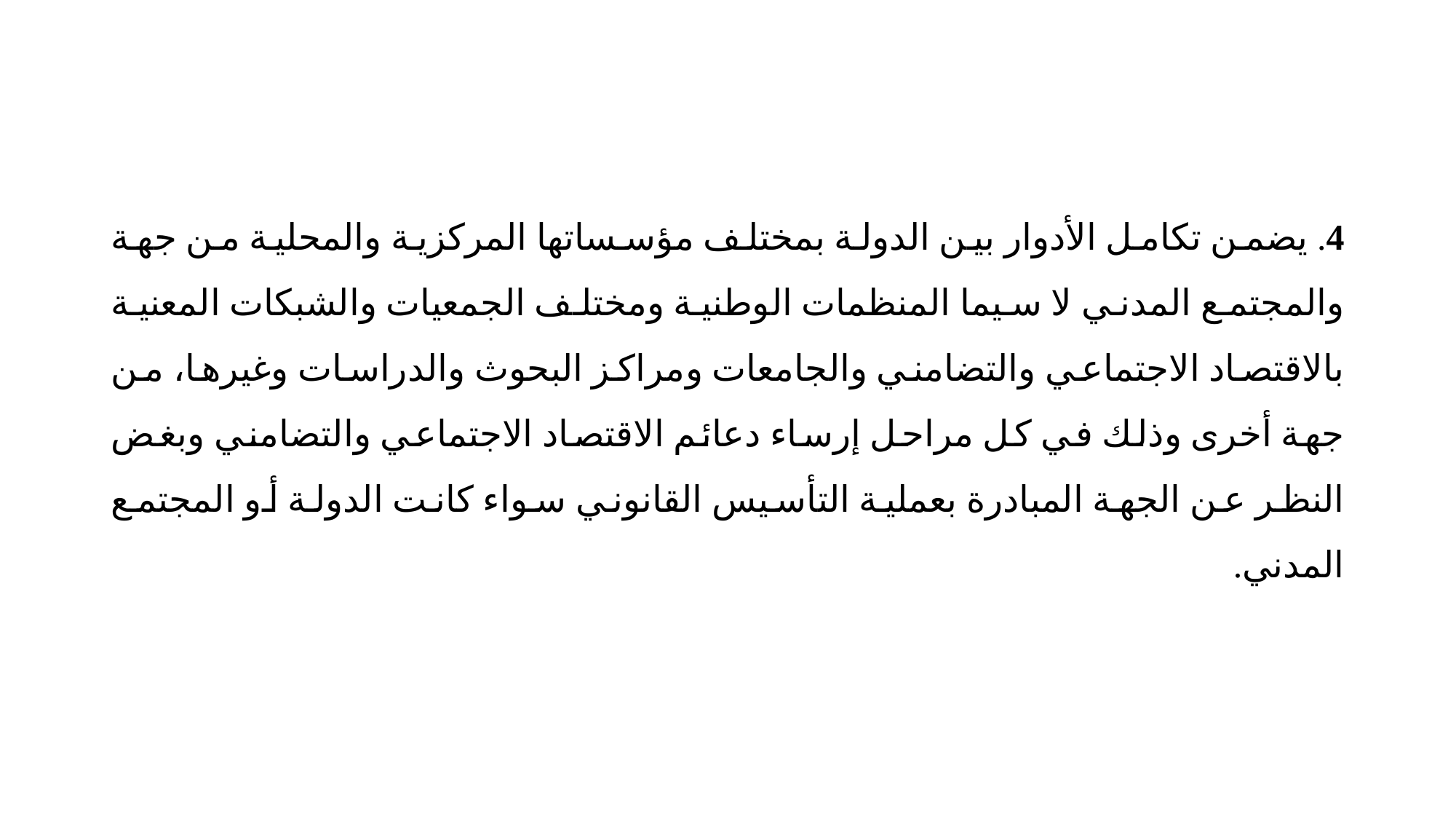

4. يضمن تكامل الأدوار بين الدولة بمختلف مؤسساتها المركزية والمحلية من جهة والمجتمع المدني لا سيما المنظمات الوطنية ومختلف الجمعيات والشبكات المعنية بالاقتصاد الاجتماعي والتضامني والجامعات ومراكز البحوث والدراسات وغيرها، من جهة أخرى وذلك في كل مراحل إرساء دعائم الاقتصاد الاجتماعي والتضامني وبغض النظر عن الجهة المبادرة بعملية التأسيس القانوني سواء كانت الدولة أو المجتمع المدني.